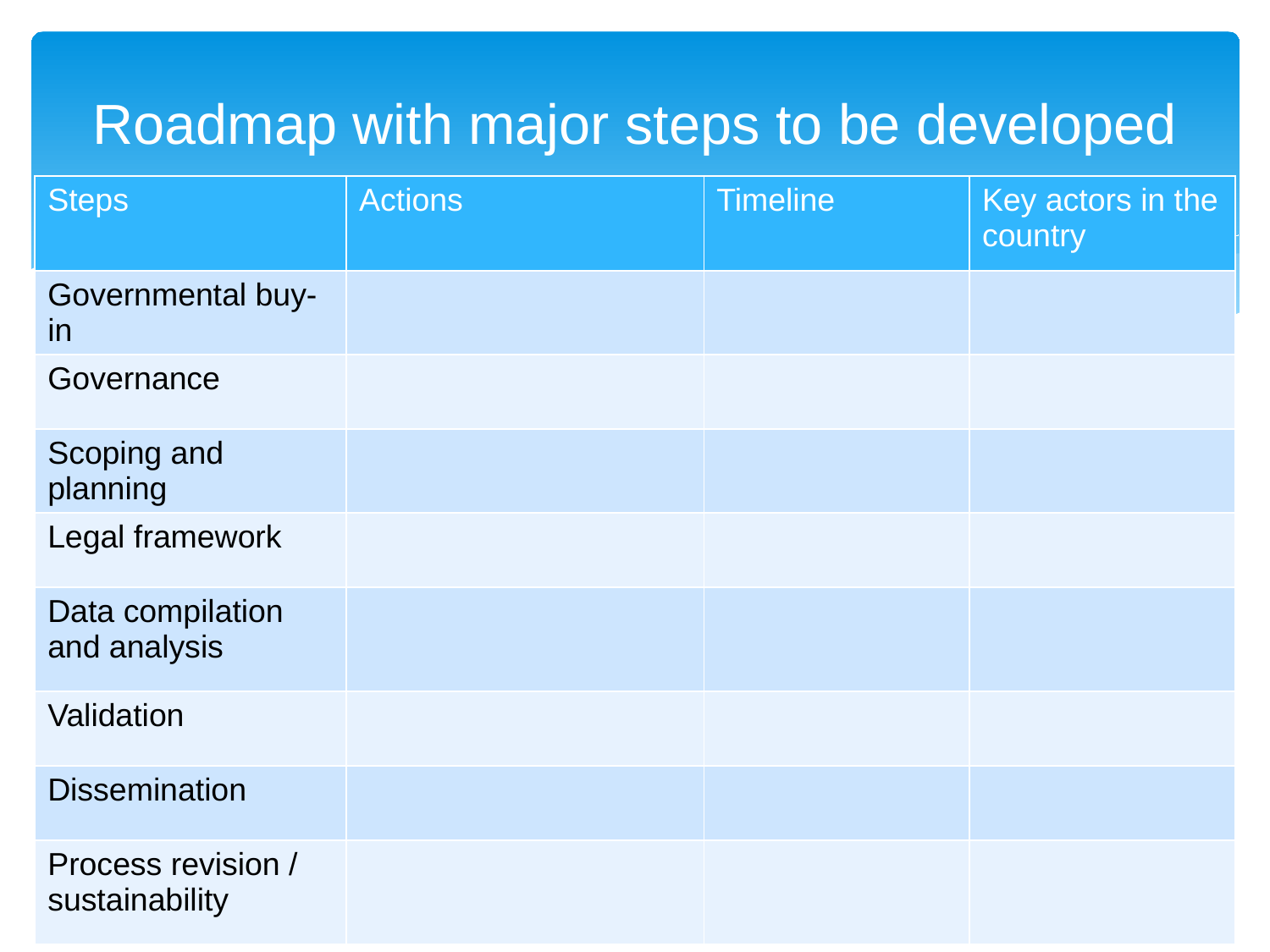

# Roadmap with major steps to be developed
| Steps | Actions | Timeline | Key actors in the country |
| --- | --- | --- | --- |
| Governmental buy-in |  |  |  |
| Governance |  |  |  |
| Scoping and planning |  |  |  |
| Legal framework |  |  |  |
| Data compilation and analysis |  |  |  |
| Validation |  |  |  |
| Dissemination |  |  |  |
| Process revision / sustainability |  |  |  |